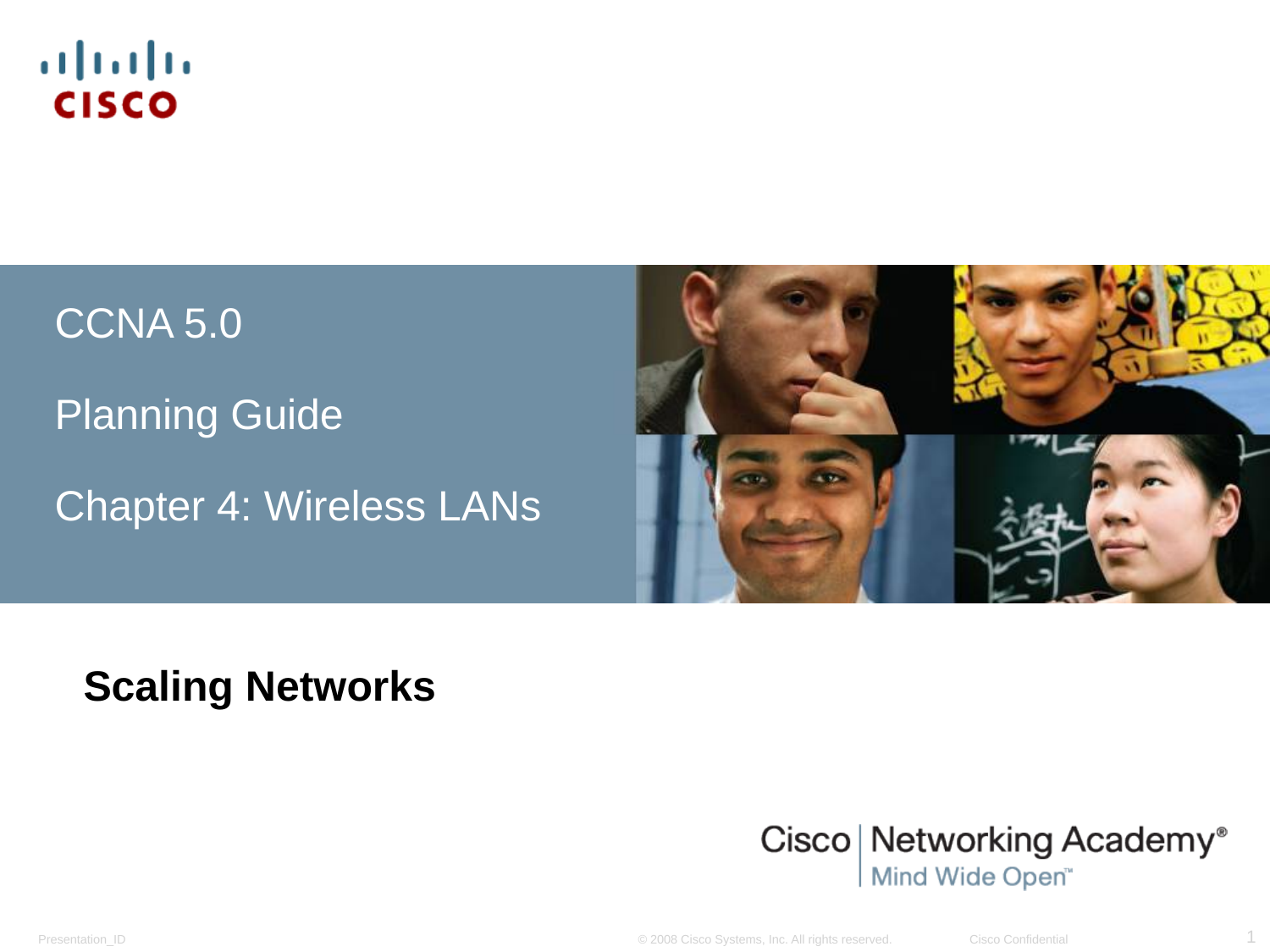

CCNA 5.0
Planning Guide
Chapter 4: Wireless LANs
Scaling Networks